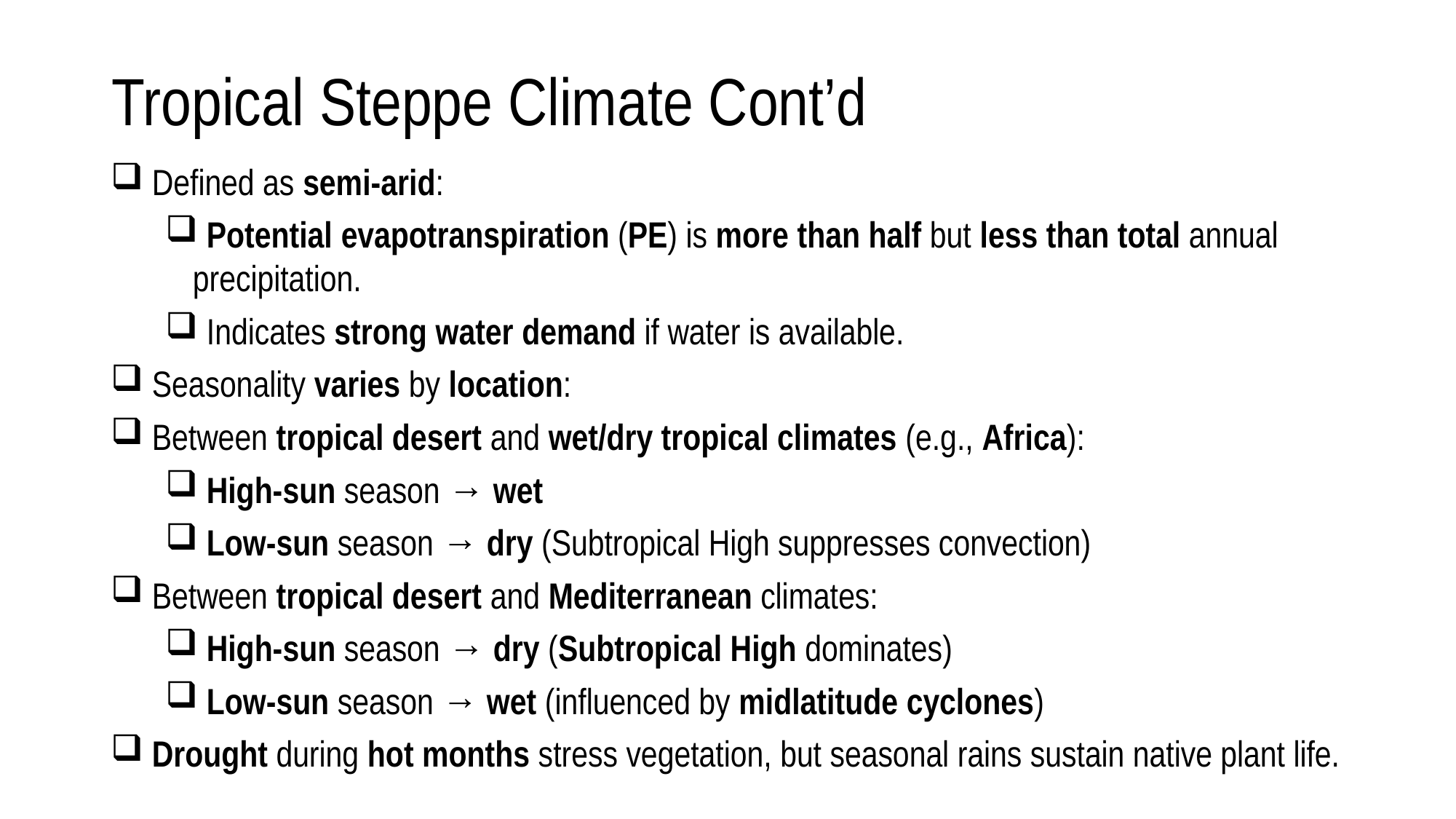

# Tropical Steppe Climate Cont’d
 Defined as semi-arid:
 Potential evapotranspiration (PE) is more than half but less than total annual precipitation.
 Indicates strong water demand if water is available.
 Seasonality varies by location:
 Between tropical desert and wet/dry tropical climates (e.g., Africa):
 High-sun season → wet
 Low-sun season → dry (Subtropical High suppresses convection)
 Between tropical desert and Mediterranean climates:
 High-sun season → dry (Subtropical High dominates)
 Low-sun season → wet (influenced by midlatitude cyclones)
 Drought during hot months stress vegetation, but seasonal rains sustain native plant life.